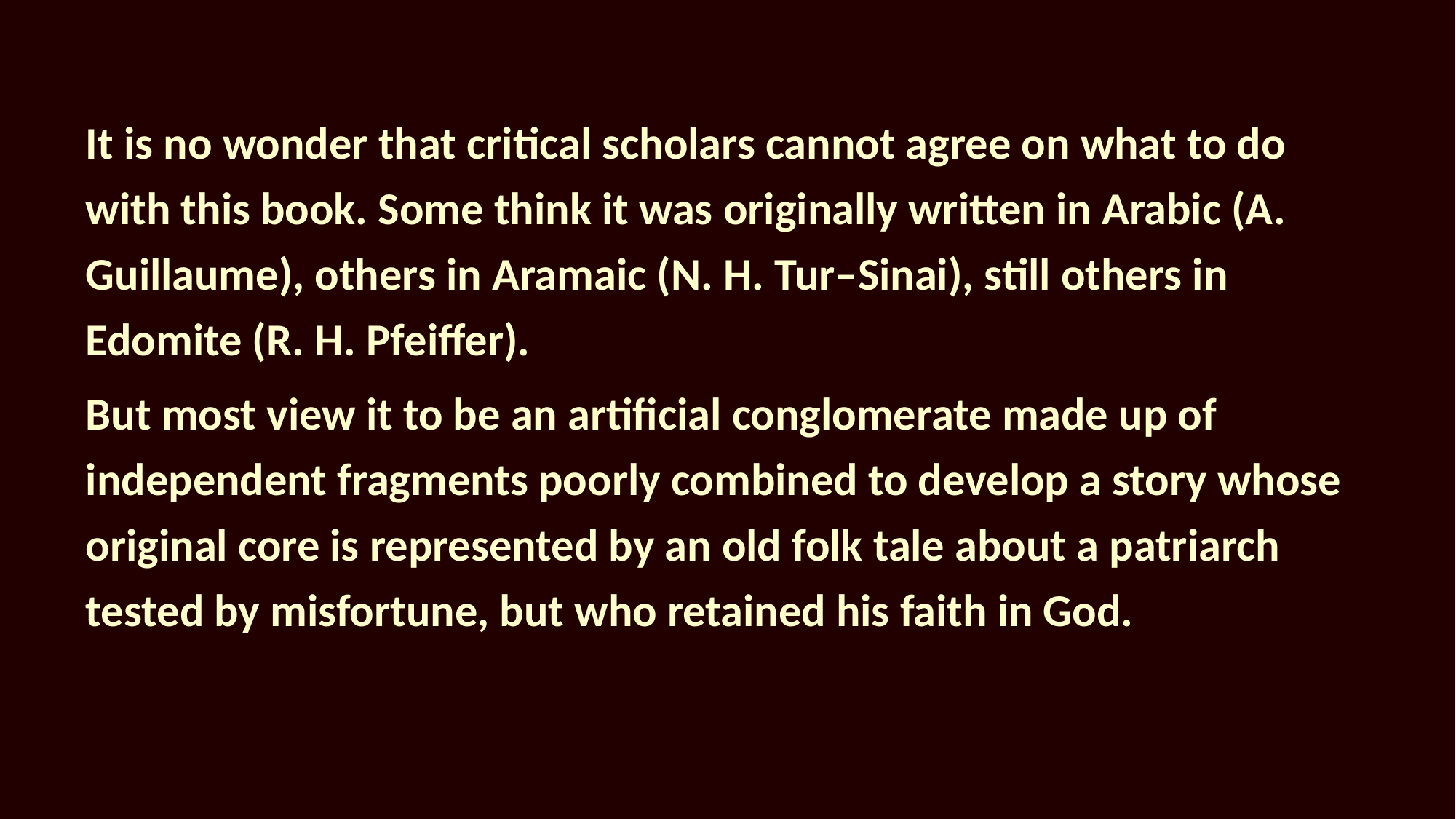

It is no wonder that critical scholars cannot agree on what to do with this book. Some think it was originally written in Arabic (A. Guillaume), others in Aramaic (N. H. Tur–Sinai), still others in Edomite (R. H. Pfeiffer).
But most view it to be an artificial conglomerate made up of independent fragments poorly combined to develop a story whose original core is represented by an old folk tale about a patriarch tested by misfortune, but who retained his faith in God.